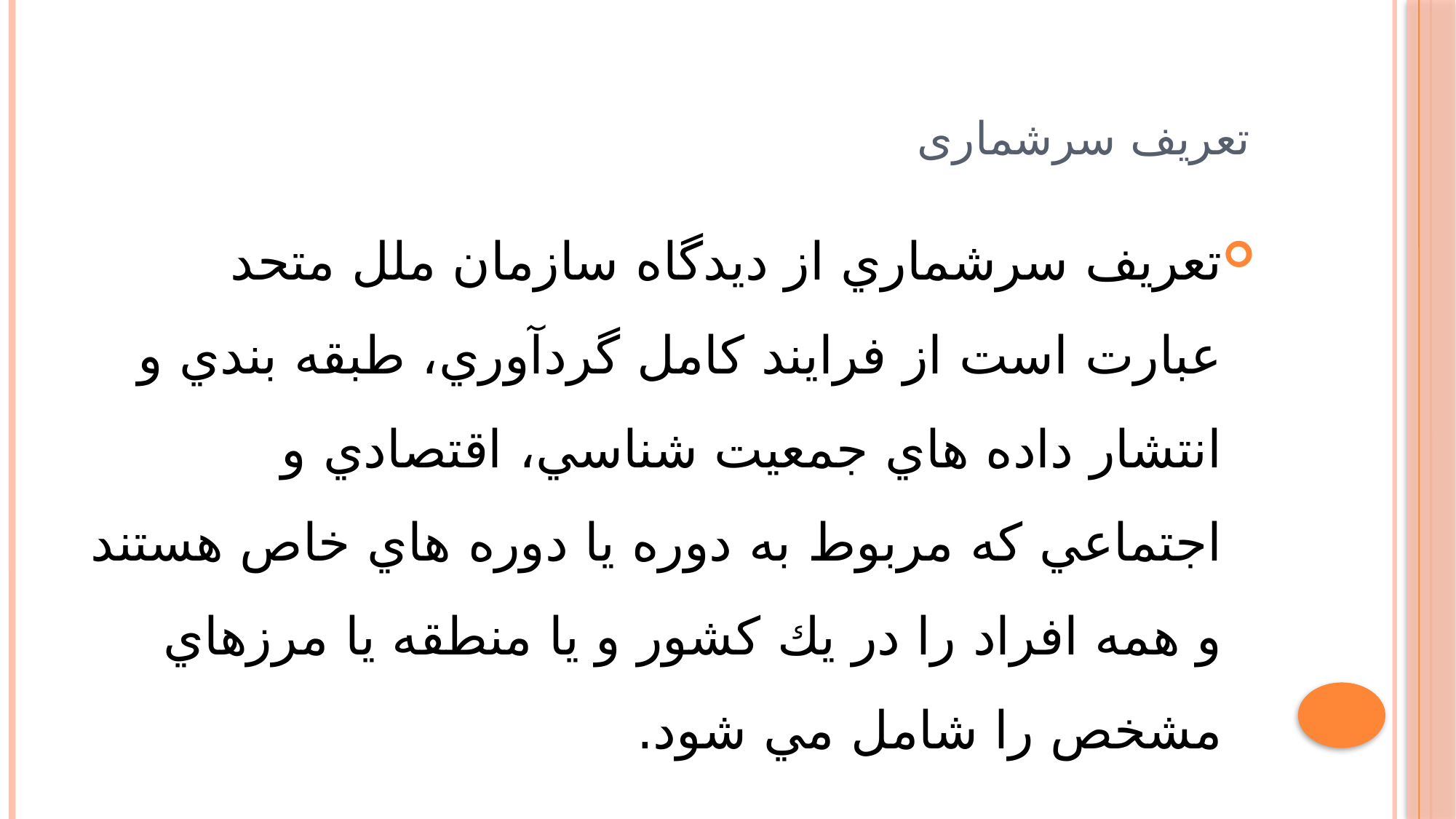

# تعریف سرشماری
تعريف سرشماري از ديدگاه سازمان ملل متحد عبارت است از فرايند كامل گردآوري، طبقه بندي و انتشار داده هاي جمعيت شناسي، اقتصادي و اجتماعي كه مربوط به دوره يا دوره هاي خاص هستند و همه افراد را در يك كشور و يا منطقه يا مرزهاي مشخص را شامل مي شود.